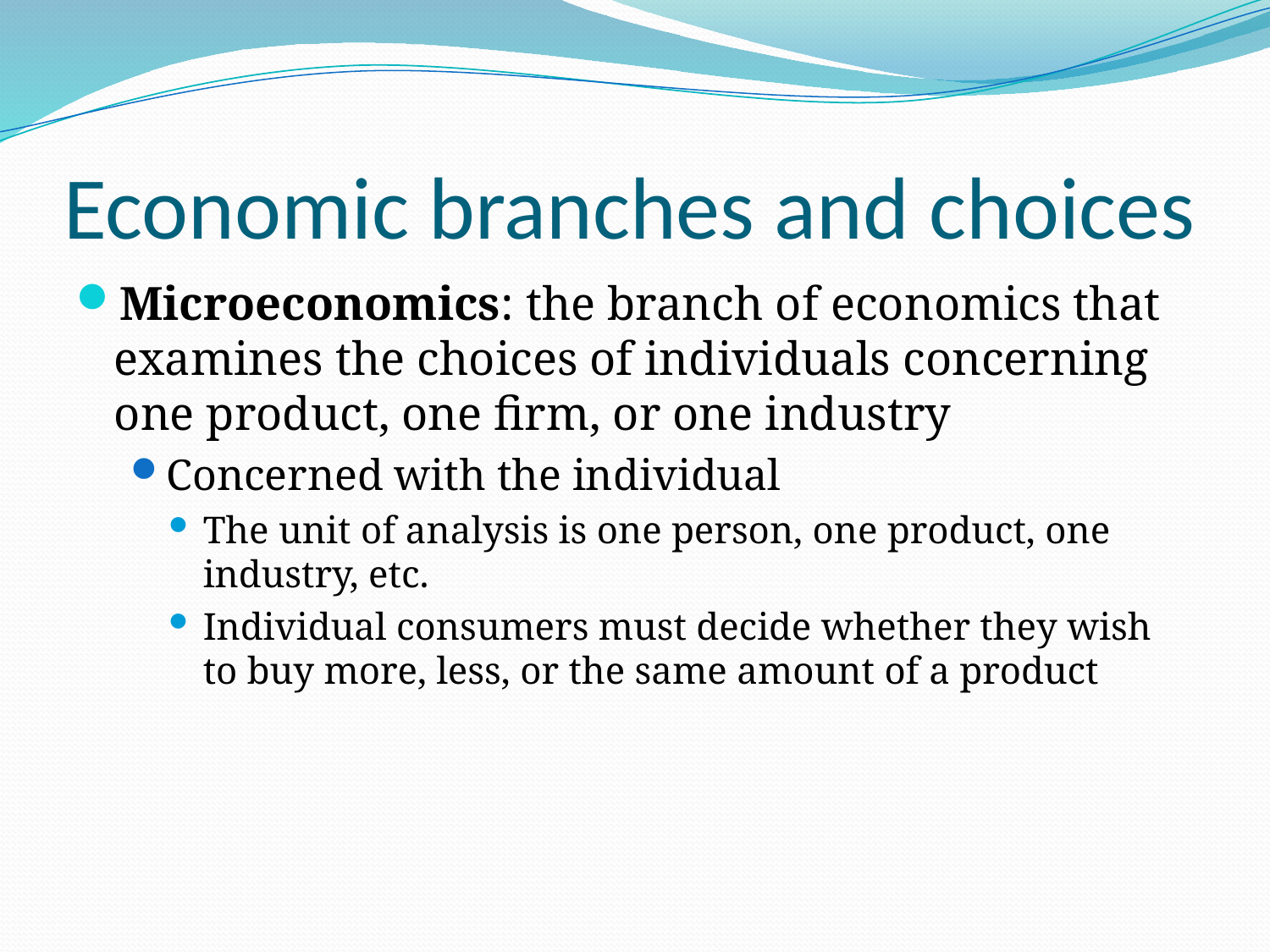

# Economic branches and choices
Microeconomics: the branch of economics that examines the choices of individuals concerning one product, one firm, or one industry
Concerned with the individual
The unit of analysis is one person, one product, one industry, etc.
Individual consumers must decide whether they wish to buy more, less, or the same amount of a product